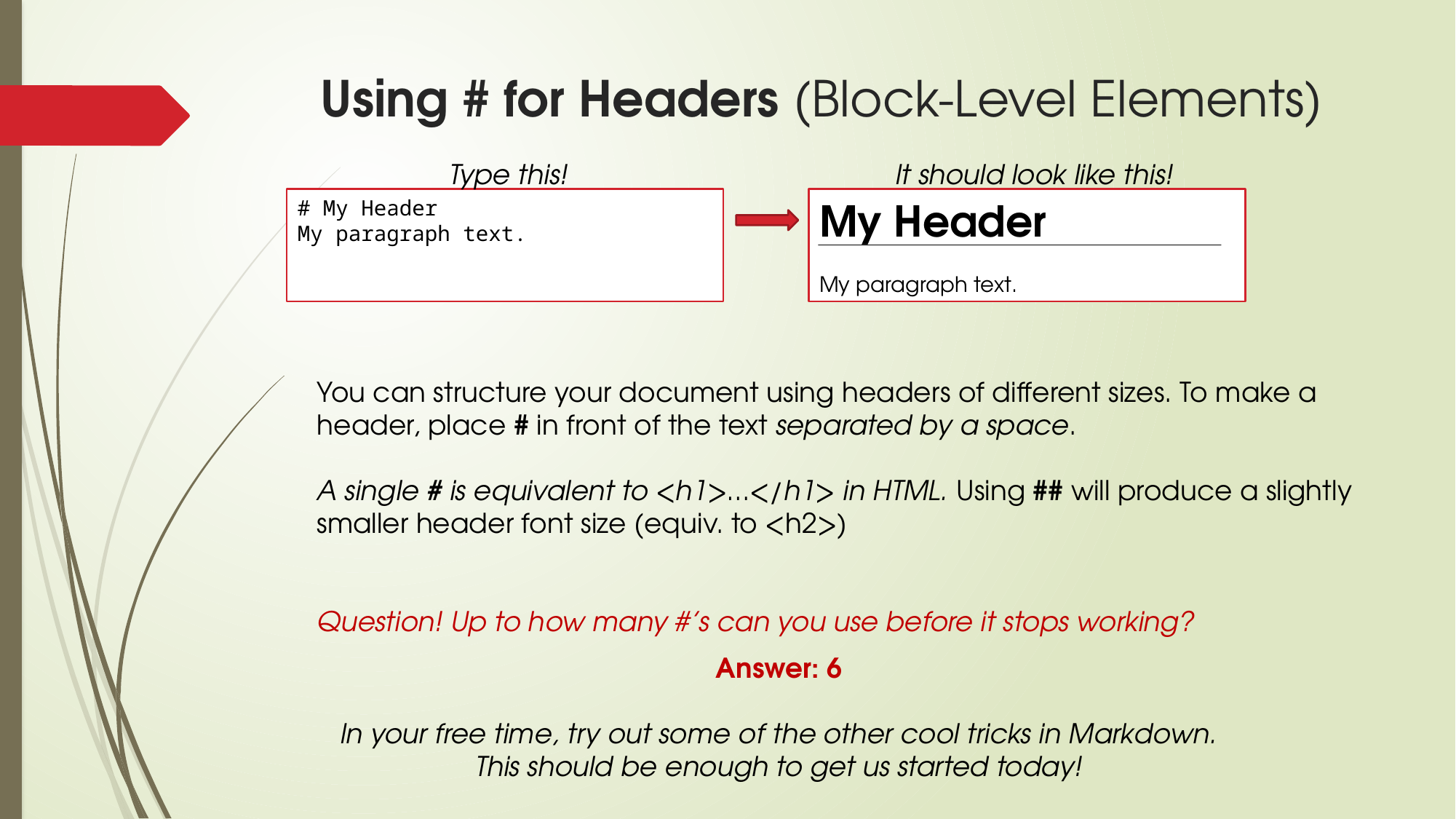

# Using # for Headers (Block-Level Elements)
Type this!                                           It should look like this!
# My Header
My paragraph text.

My Header

My paragraph text.

You can structure your document using headers of different sizes. To make a header, place # in front of the text separated by a space.

A single # is equivalent to <h1>…</h1> in HTML. Using ## will produce a slightly smaller header font size (equiv. to <h2>)

Question! Up to how many #’s can you use before it stops working?
Answer: 6

In your free time, try out some of the other cool tricks in Markdown.
This should be enough to get us started today!